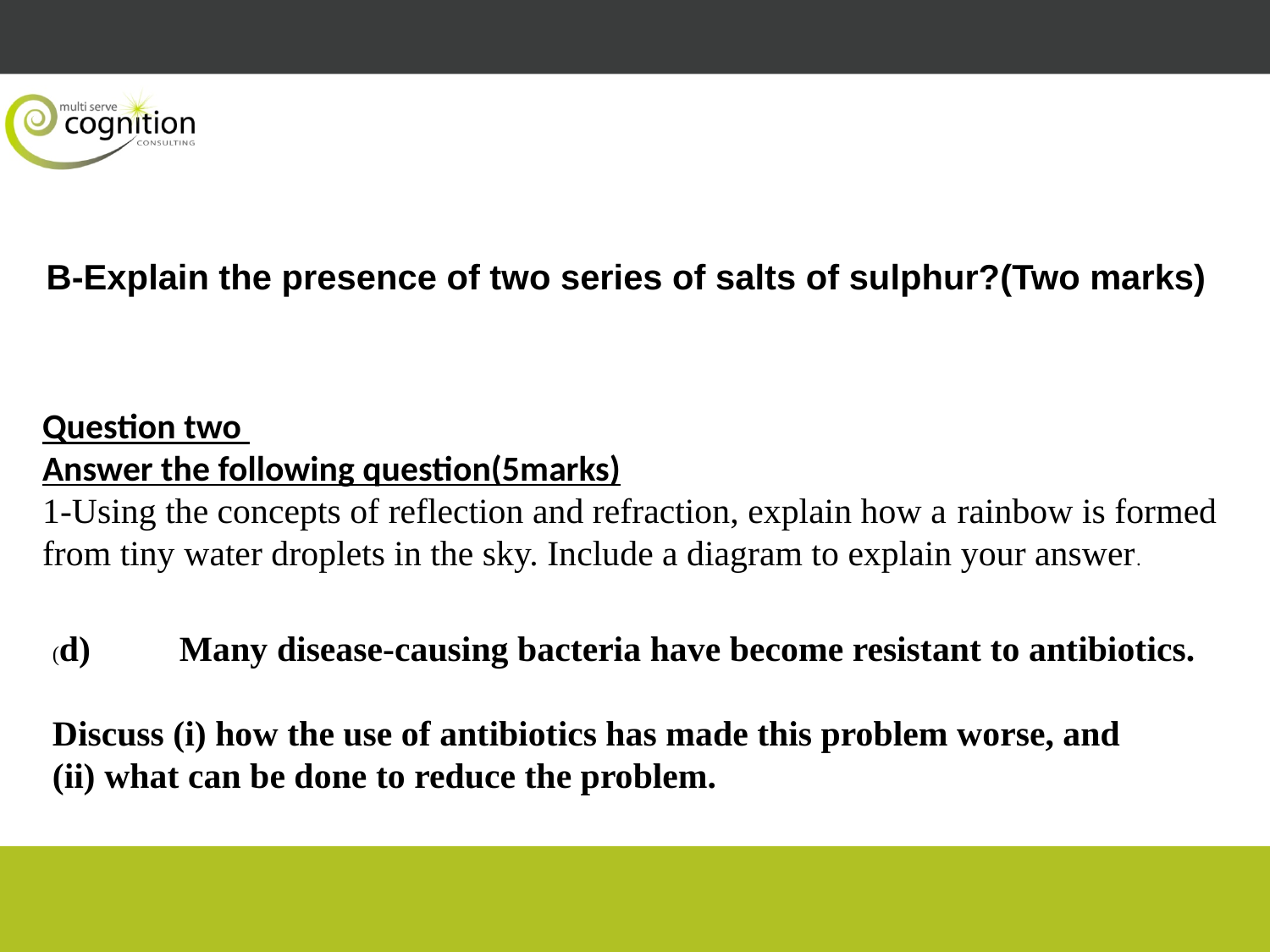

B-Explain the presence of two series of salts of sulphur?(Two marks)
Question two
Answer the following question(5marks)
1-Using the concepts of reflection and refraction, explain how a rainbow is formed from tiny water droplets in the sky. Include a diagram to explain your answer.
(d)	Many disease-causing bacteria have become resistant to antibiotics.

Discuss (i) how the use of antibiotics has made this problem worse, and
(ii) what can be done to reduce the problem.